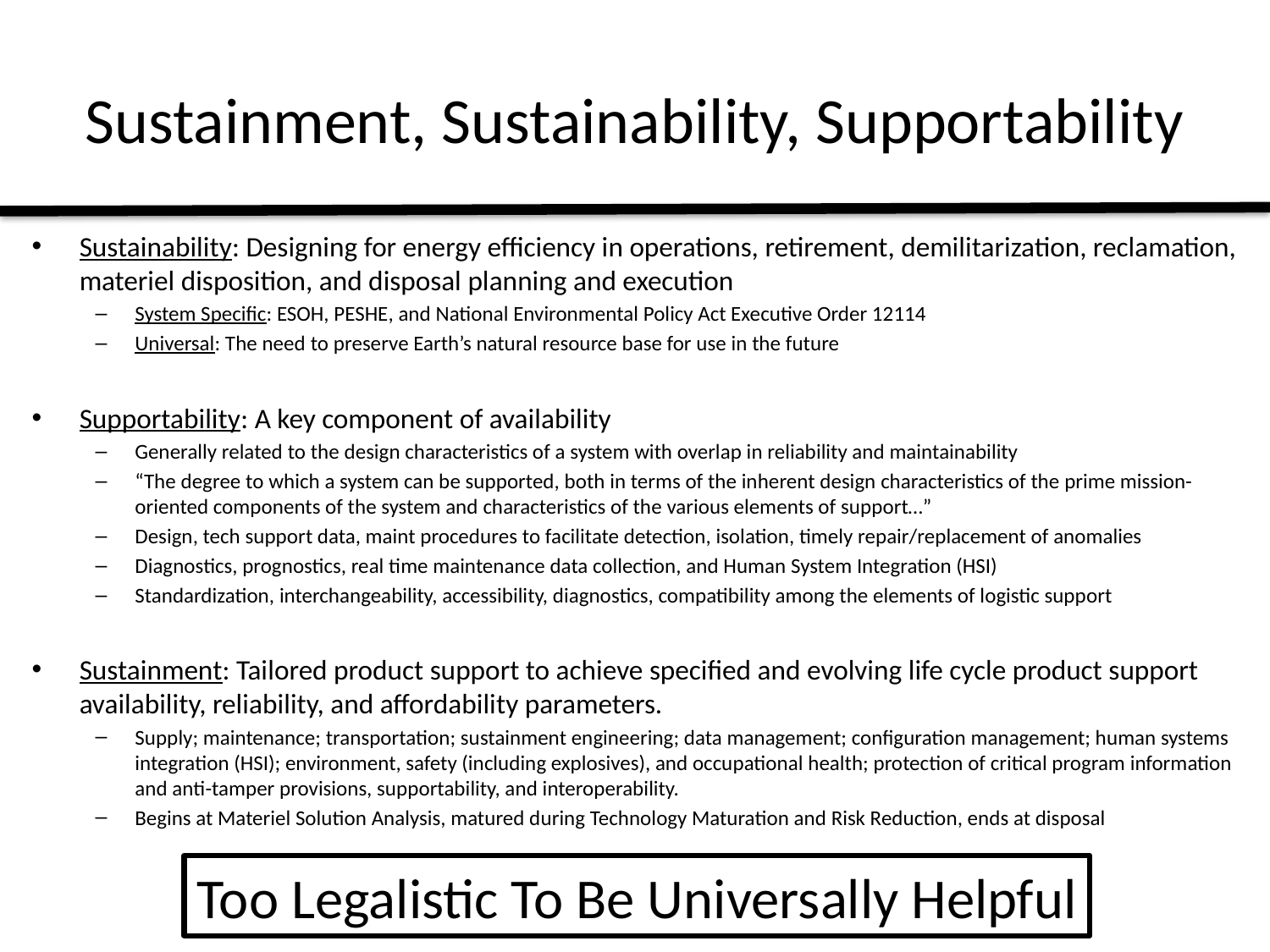

# Sustainment, Sustainability, Supportability
Sustainability: Designing for energy efficiency in operations, retirement, demilitarization, reclamation, materiel disposition, and disposal planning and execution
System Specific: ESOH, PESHE, and National Environmental Policy Act Executive Order 12114
Universal: The need to preserve Earth’s natural resource base for use in the future

Supportability: A key component of availability
Generally related to the design characteristics of a system with overlap in reliability and maintainability
“The degree to which a system can be supported, both in terms of the inherent design characteristics of the prime mission-oriented components of the system and characteristics of the various elements of support…”
Design, tech support data, maint procedures to facilitate detection, isolation, timely repair/replacement of anomalies
Diagnostics, prognostics, real time maintenance data collection, and Human System Integration (HSI)
Standardization, interchangeability, accessibility, diagnostics, compatibility among the elements of logistic support

Sustainment: Tailored product support to achieve specified and evolving life cycle product support availability, reliability, and affordability parameters.
Supply; maintenance; transportation; sustainment engineering; data management; configuration management; human systems integration (HSI); environment, safety (including explosives), and occupational health; protection of critical program information and anti-tamper provisions, supportability, and interoperability.
Begins at Materiel Solution Analysis, matured during Technology Maturation and Risk Reduction, ends at disposal
Too Legalistic To Be Universally Helpful